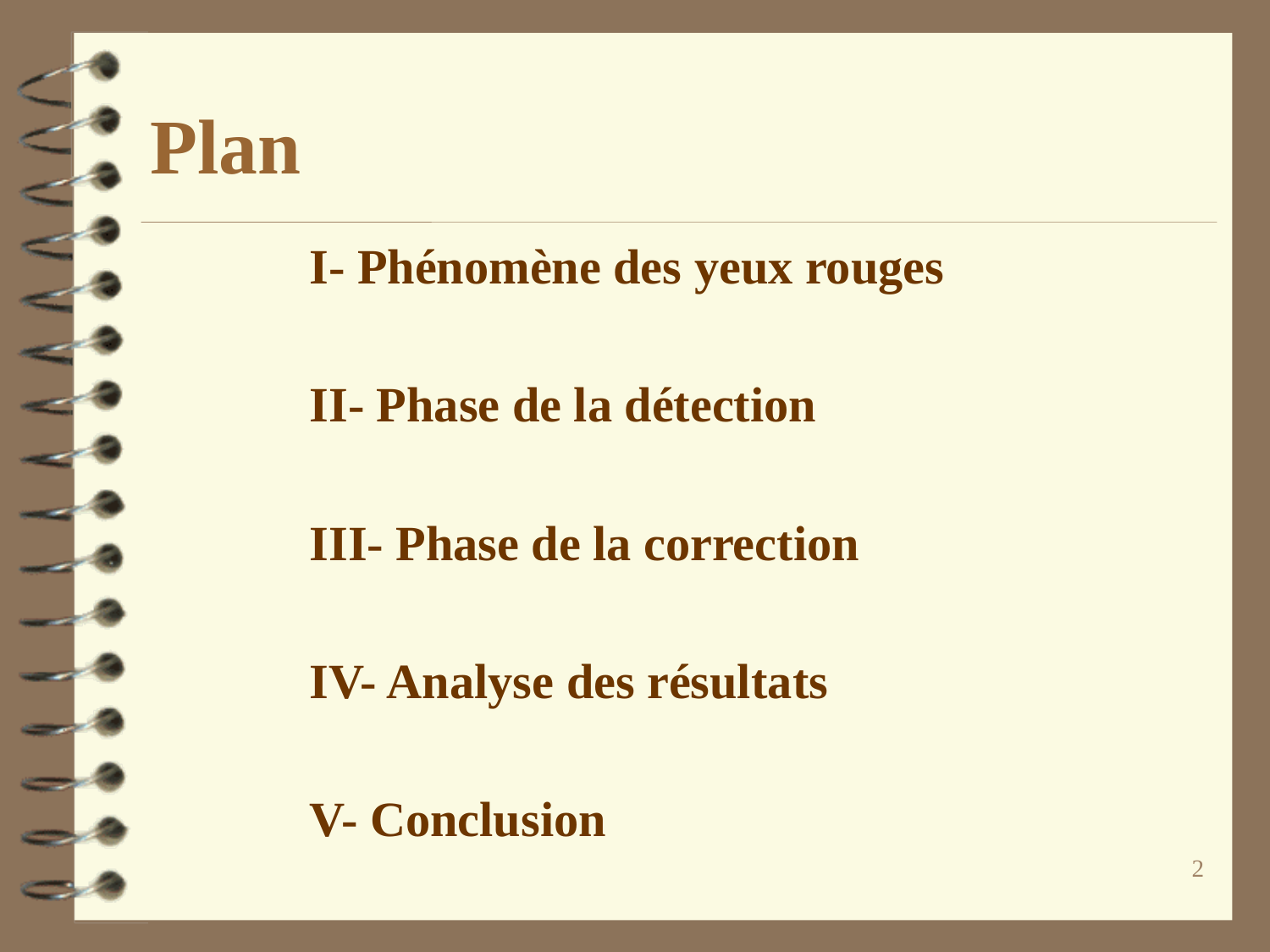

# Plan
	I- Phénomène des yeux rouges

	II- Phase de la détection

	III- Phase de la correction

	IV- Analyse des résultats

	V- Conclusion
2